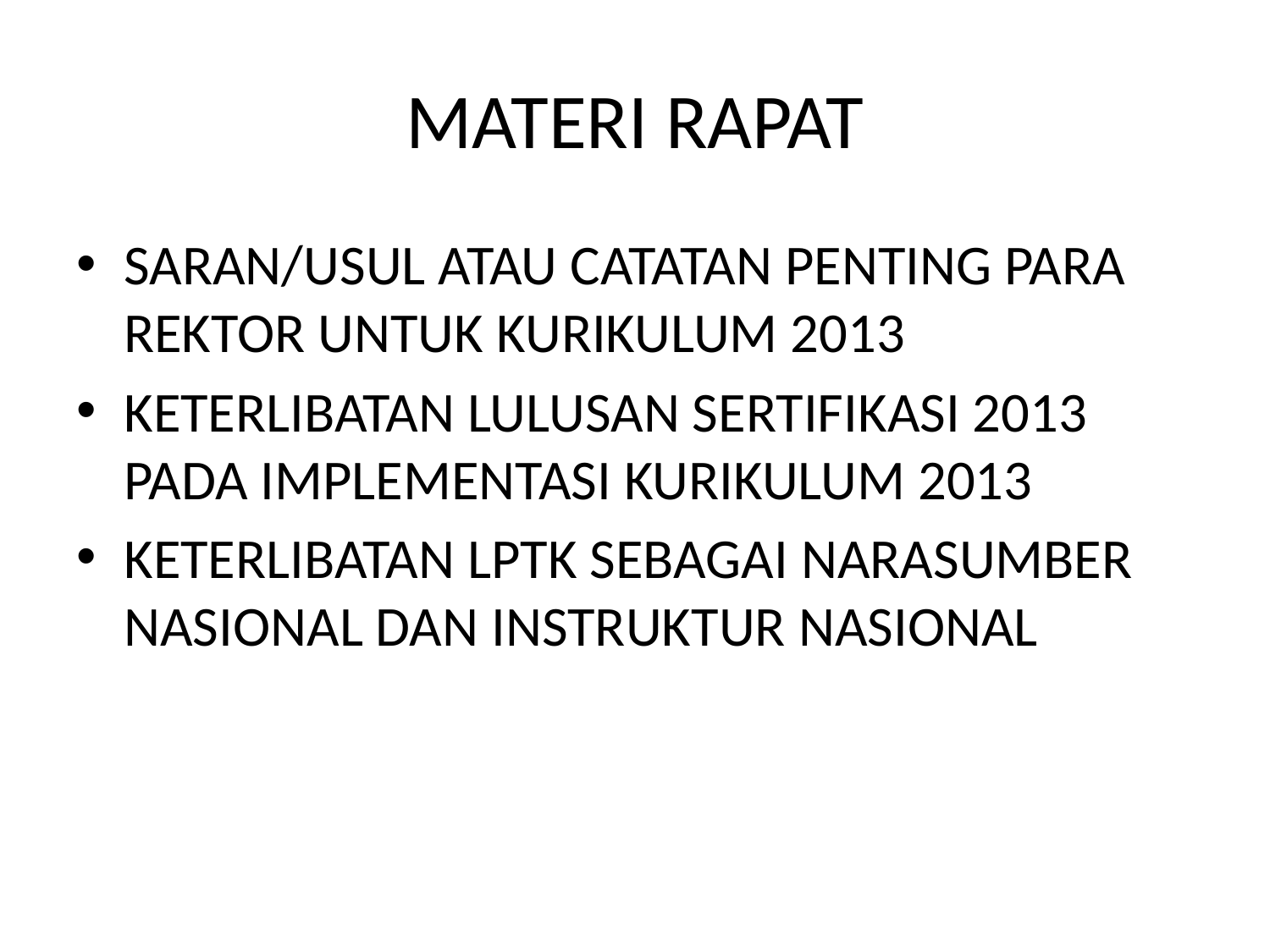

# MATERI RAPAT
SARAN/USUL ATAU CATATAN PENTING PARA REKTOR UNTUK KURIKULUM 2013
KETERLIBATAN LULUSAN SERTIFIKASI 2013 PADA IMPLEMENTASI KURIKULUM 2013
KETERLIBATAN LPTK SEBAGAI NARASUMBER NASIONAL DAN INSTRUKTUR NASIONAL